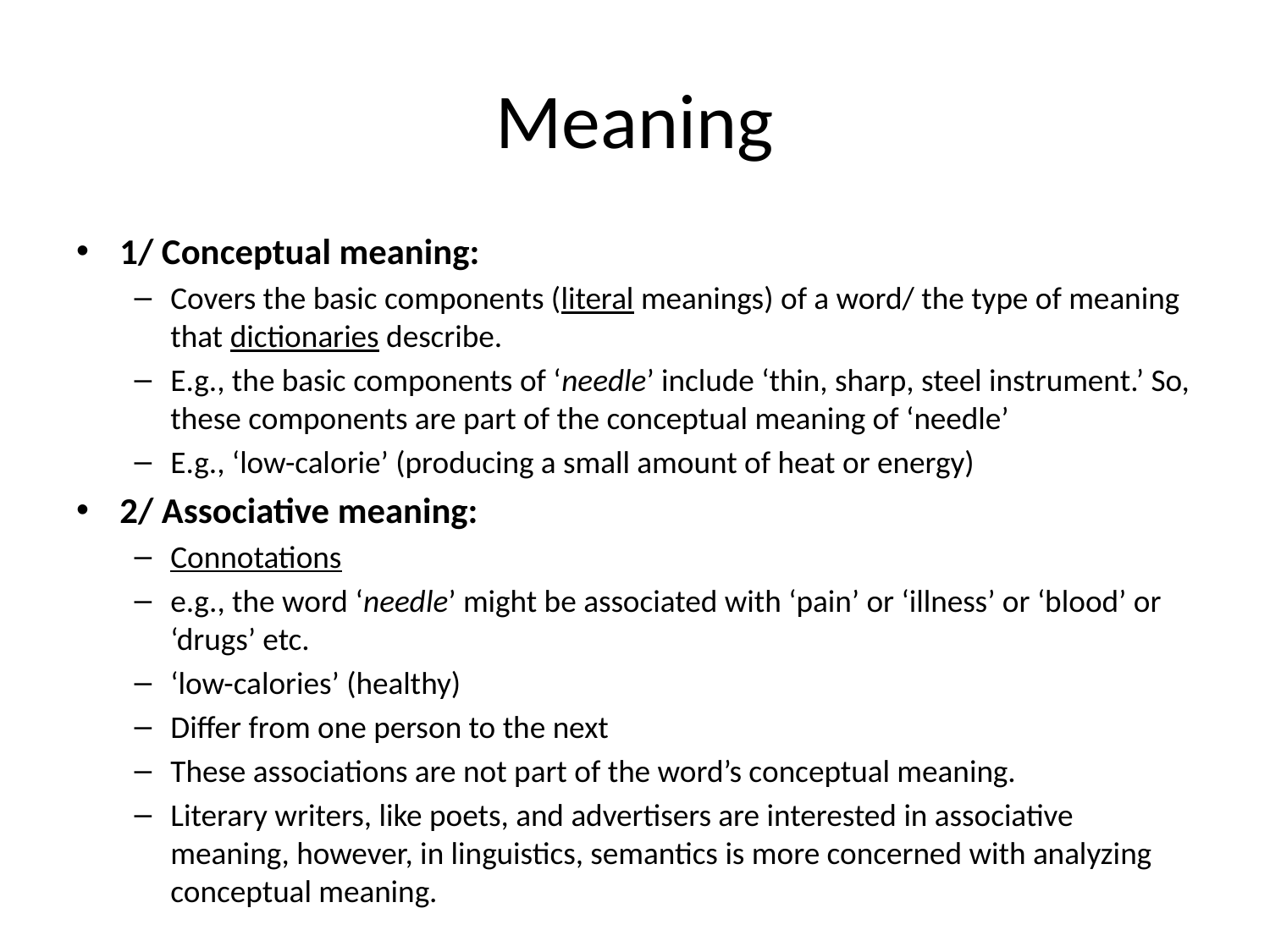

# Meaning
1/ Conceptual meaning:
Covers the basic components (literal meanings) of a word/ the type of meaning that dictionaries describe.
E.g., the basic components of ‘needle’ include ‘thin, sharp, steel instrument.’ So, these components are part of the conceptual meaning of ‘needle’
E.g., ‘low-calorie’ (producing a small amount of heat or energy)
2/ Associative meaning:
Connotations
e.g., the word ‘needle’ might be associated with ‘pain’ or ‘illness’ or ‘blood’ or ‘drugs’ etc.
‘low-calories’ (healthy)
Differ from one person to the next
These associations are not part of the word’s conceptual meaning.
Literary writers, like poets, and advertisers are interested in associative meaning, however, in linguistics, semantics is more concerned with analyzing conceptual meaning.